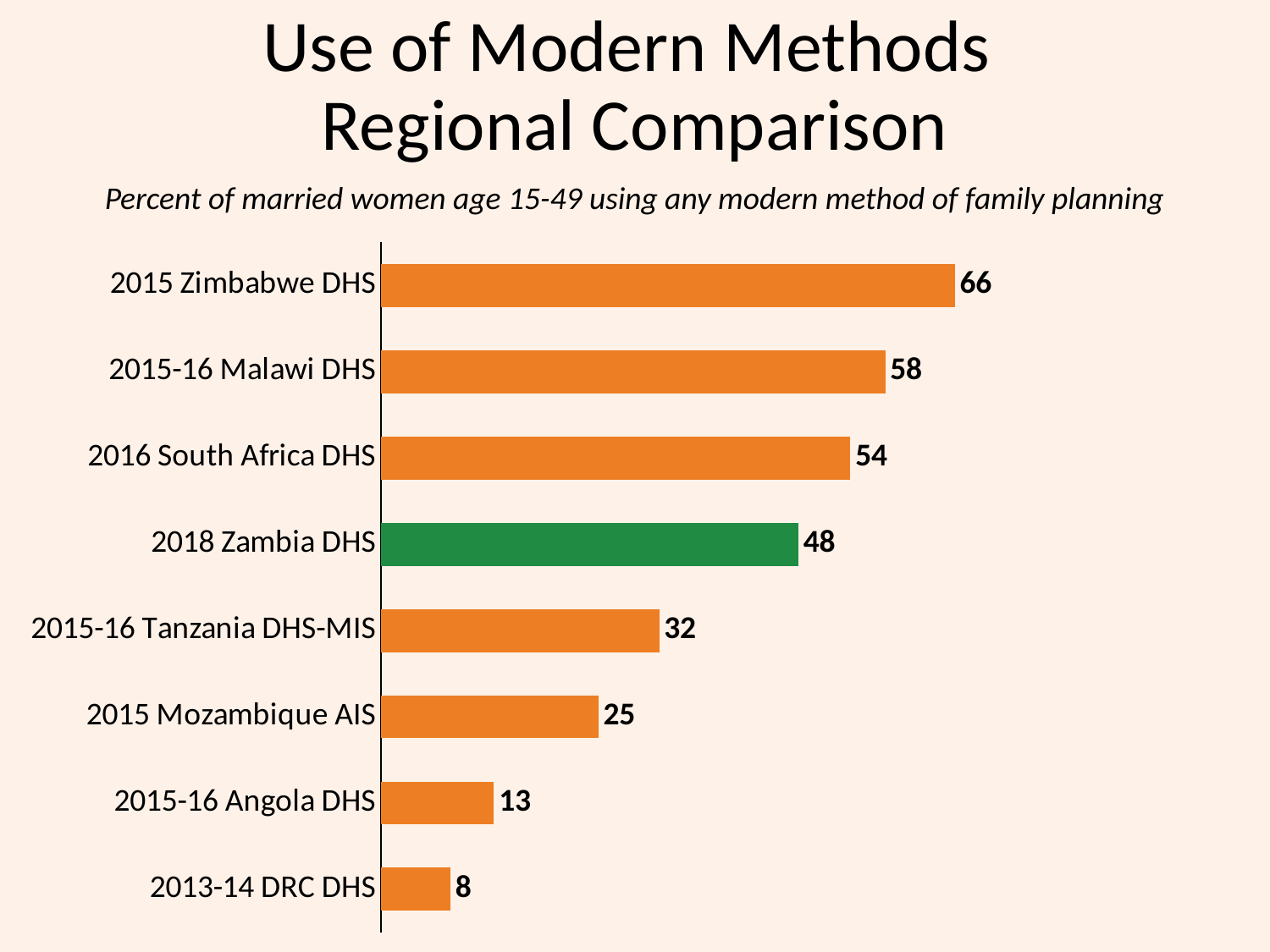

# Use of Modern Methods Regional Comparison
Percent of married women age 15-49 using any modern method of family planning

### Chart

| Category | Series 1 |
|---|---|
| 2013-14 DRC DHS | 8.0 |
| 2015-16 Angola DHS | 13.0 |
| 2015 Mozambique AIS | 25.0 |
| 2015-16 Tanzania DHS-MIS | 32.0 |
| 2018 Zambia DHS | 48.0 |
| 2016 South Africa DHS | 54.0 |
| 2015-16 Malawi DHS | 58.0 |
| 2015 Zimbabwe DHS | 66.0 |